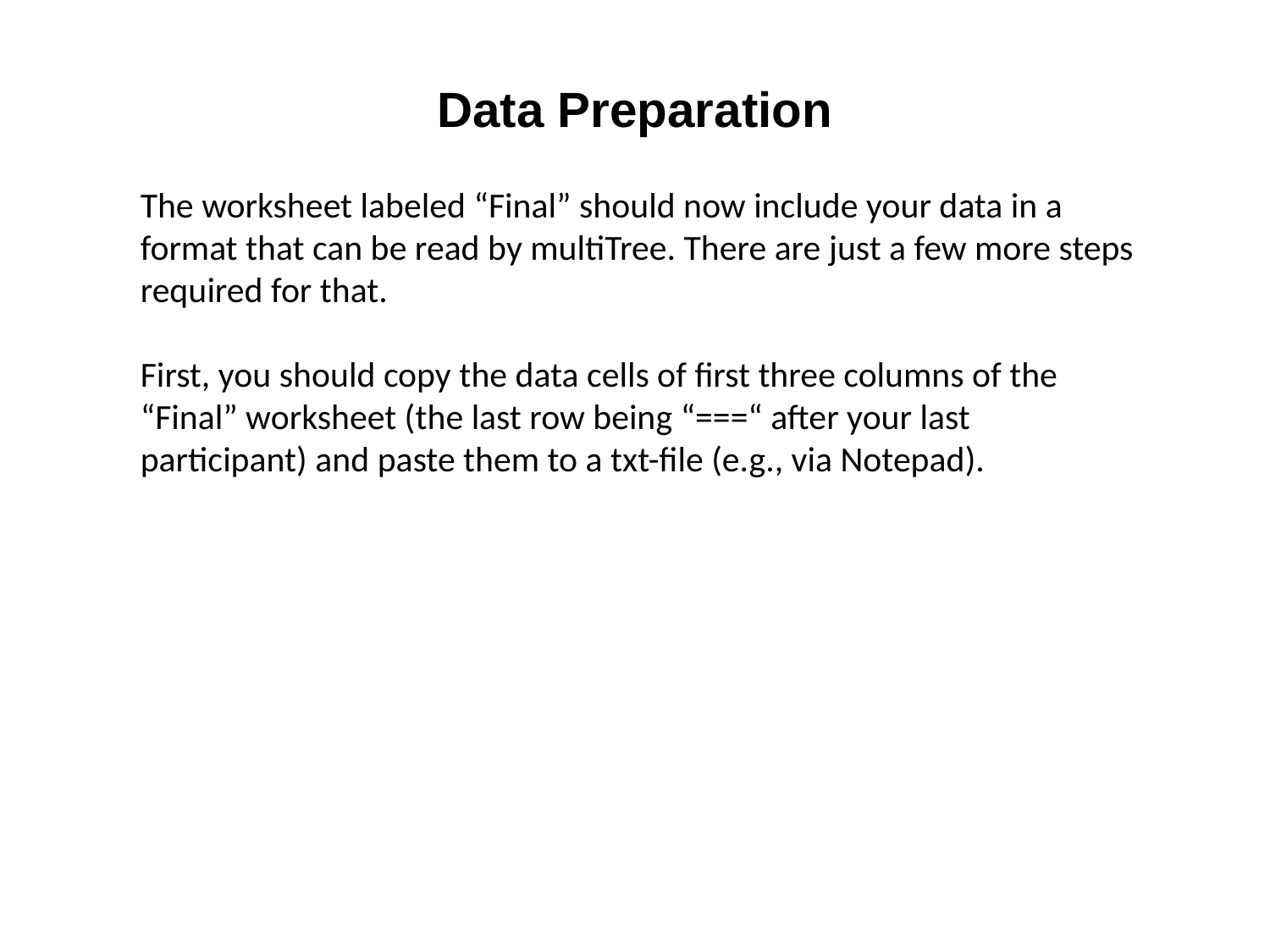

Data Preparation
The worksheet labeled “Final” should now include your data in a format that can be read by multiTree. There are just a few more steps required for that.

First, you should copy the data cells of first three columns of the “Final” worksheet (the last row being “===“ after your last participant) and paste them to a txt-file (e.g., via Notepad).